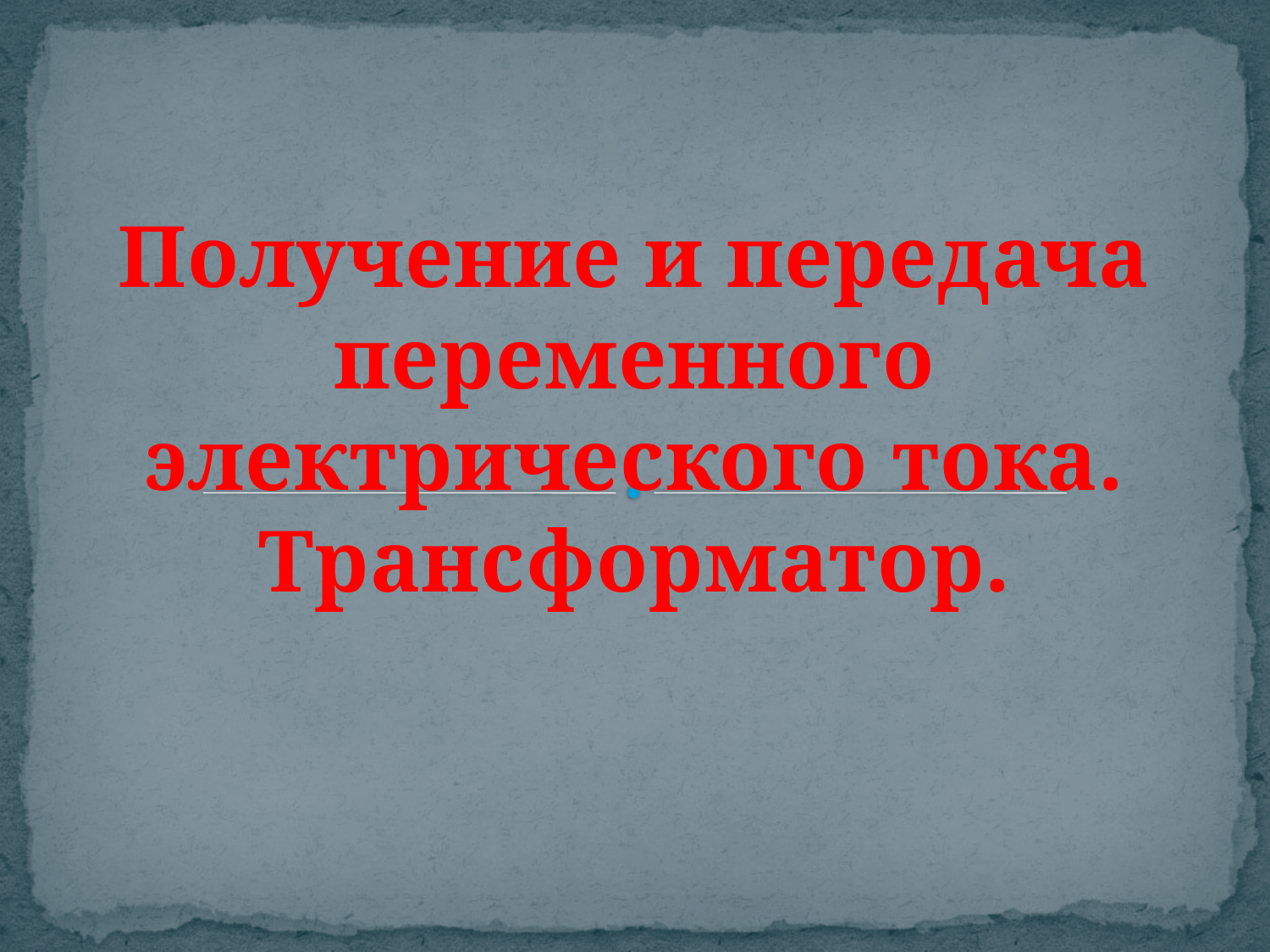

# Получение и передача переменного электрического тока. Трансформатор.